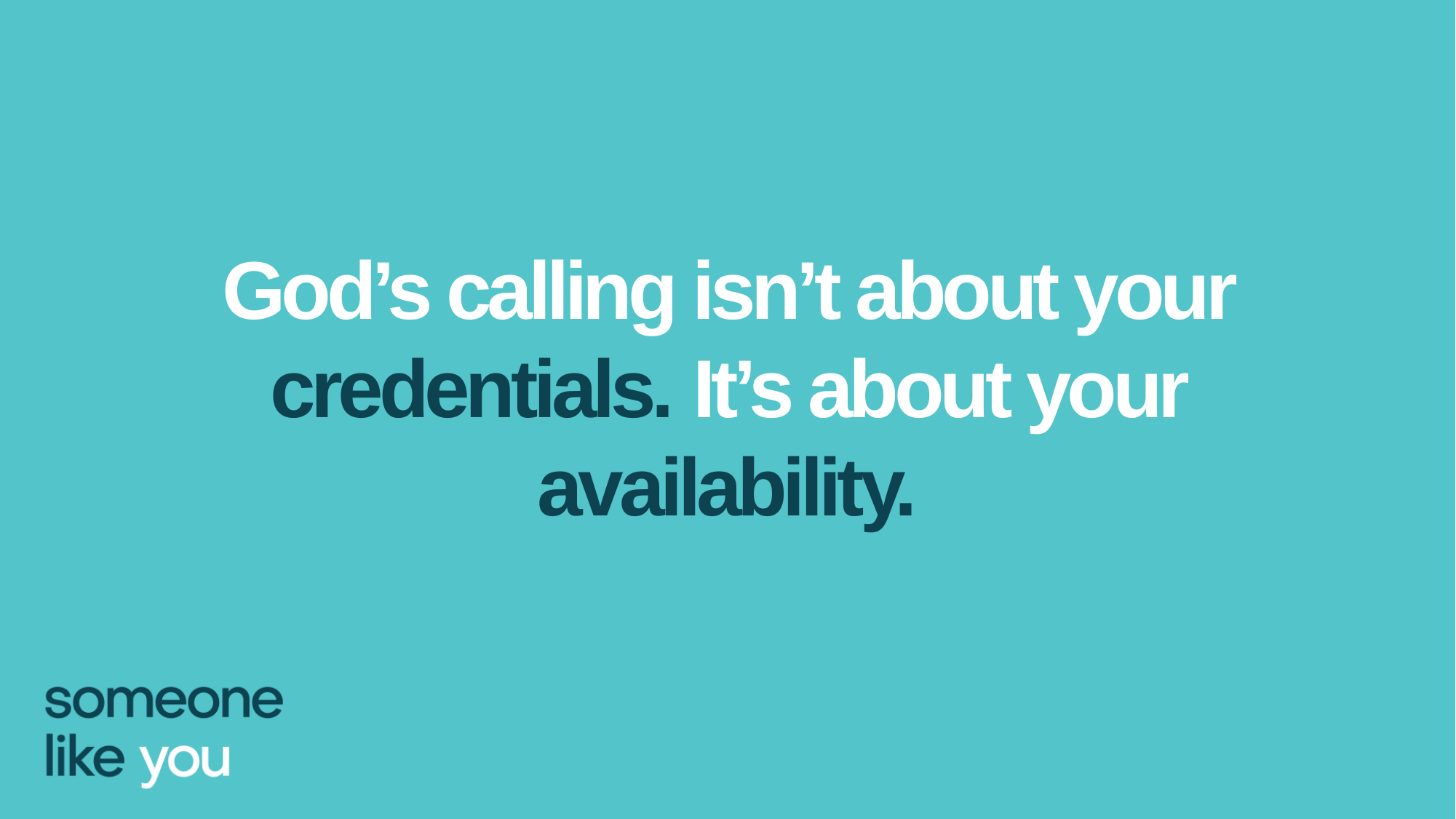

God’s calling isn’t about your credentials. It’s about your availability.